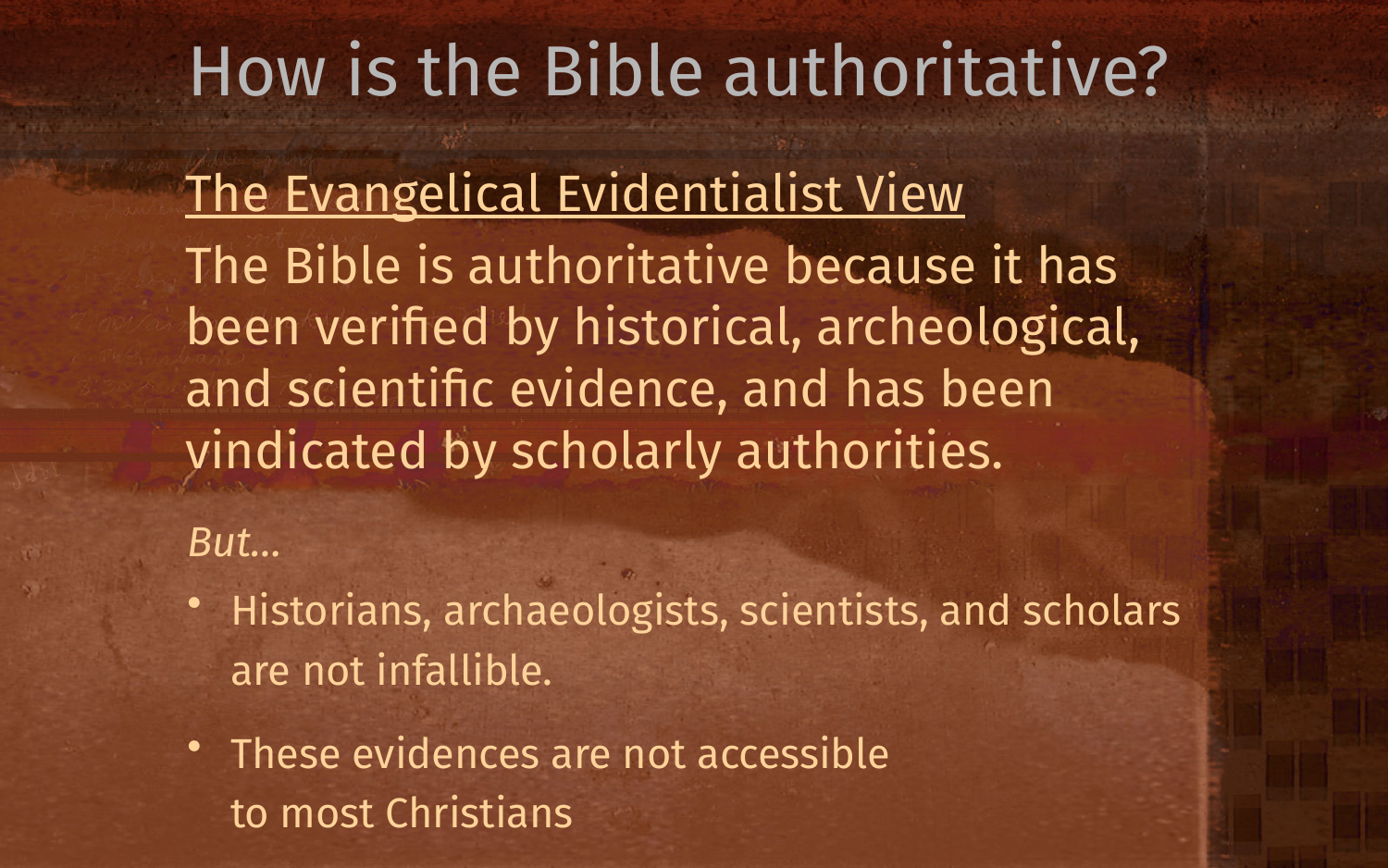

How is the Bible authoritative?
The Evangelical Evidentialist View
The Bible is authoritative because it has been verified by historical, archeological, and scientific evidence, and has been vindicated by scholarly authorities.
But…
Historians, archaeologists, scientists, and scholars
are not infallible.
These evidences are not accessible
to most Christians